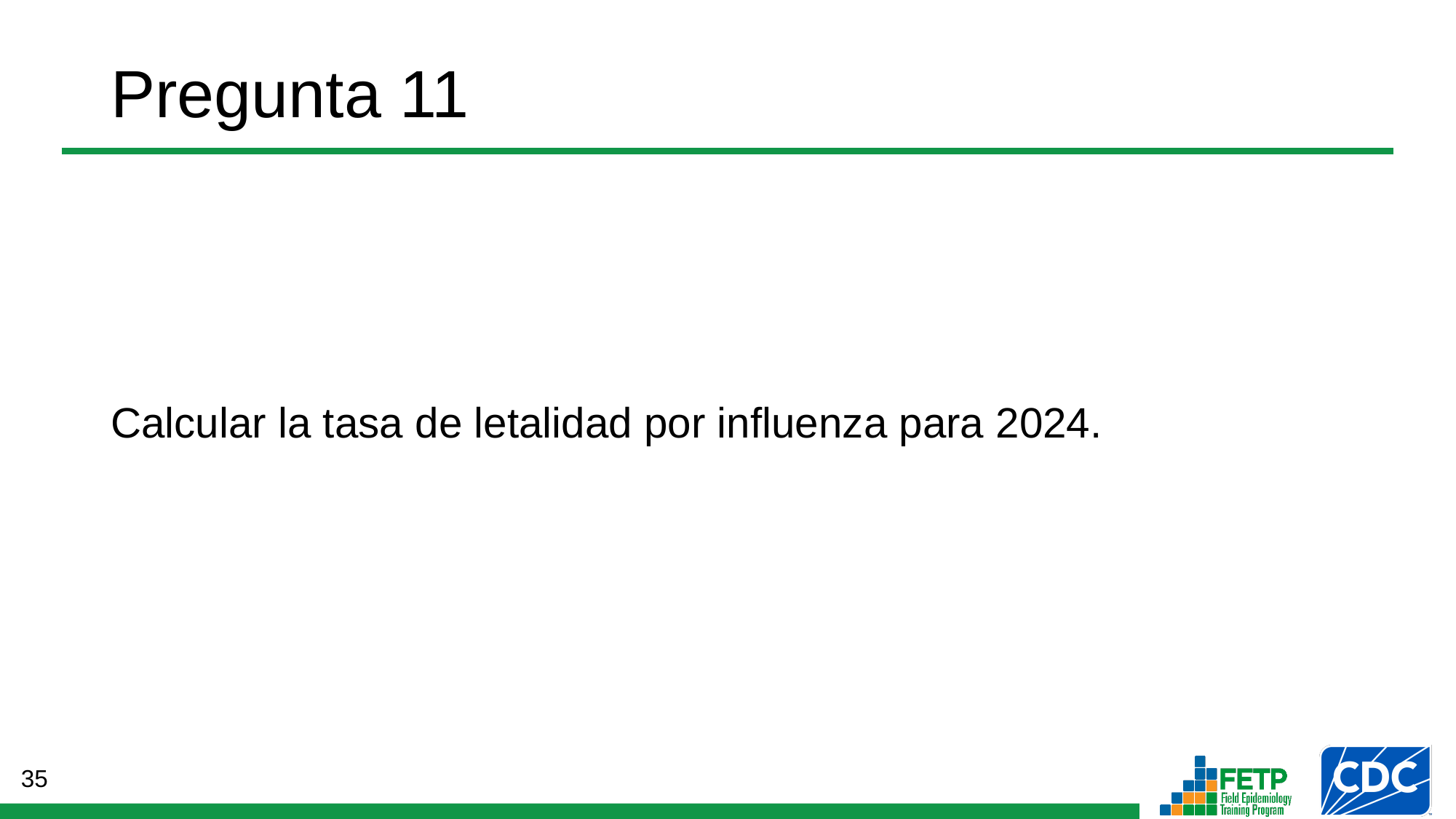

# Pregunta 11
Calcular la tasa de letalidad por influenza para 2024.